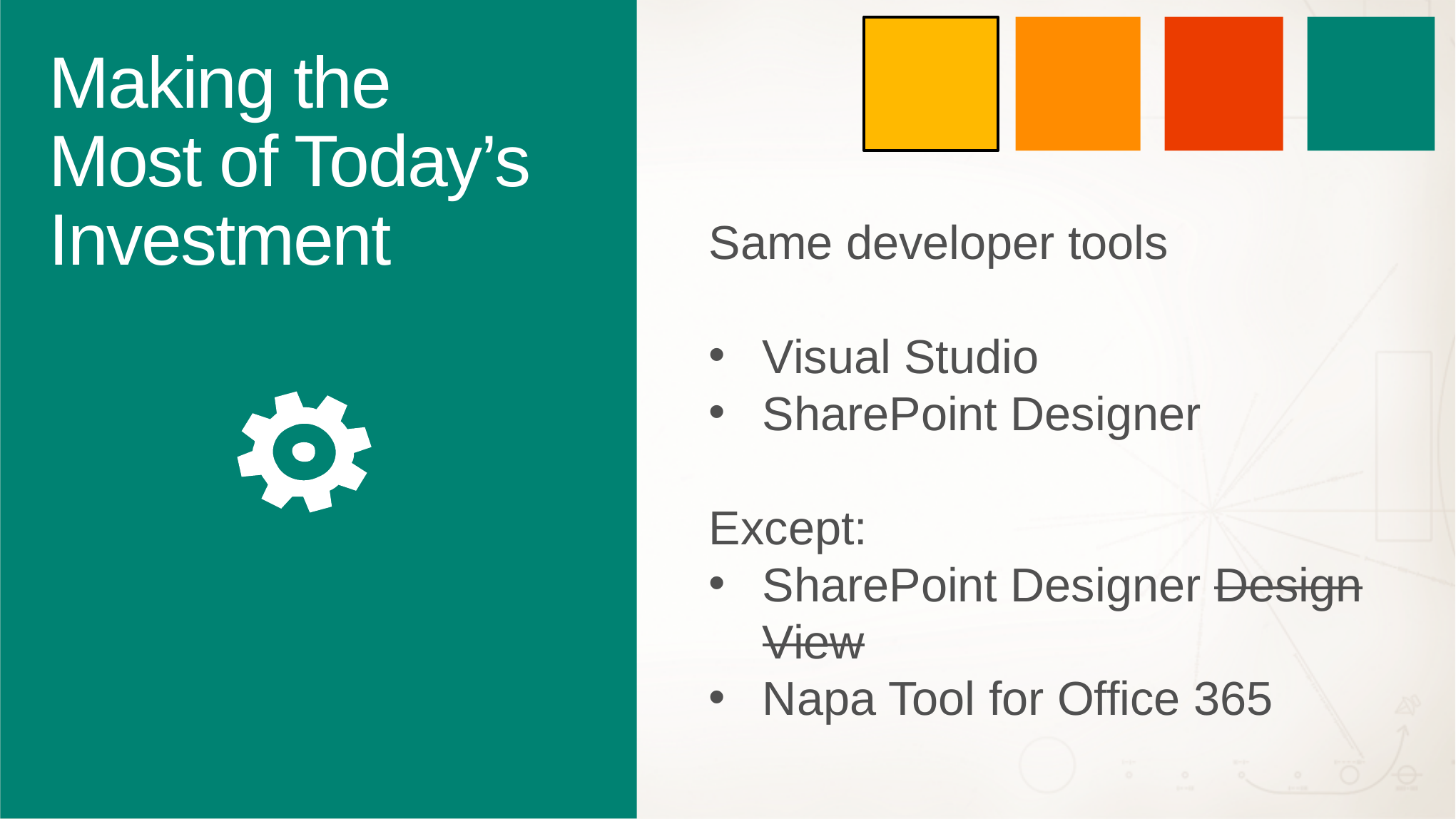

# Making the Most of Today’s Investment
Same developer tools

Visual Studio
SharePoint Designer

Except:
SharePoint Designer Design View
Napa Tool for Office 365